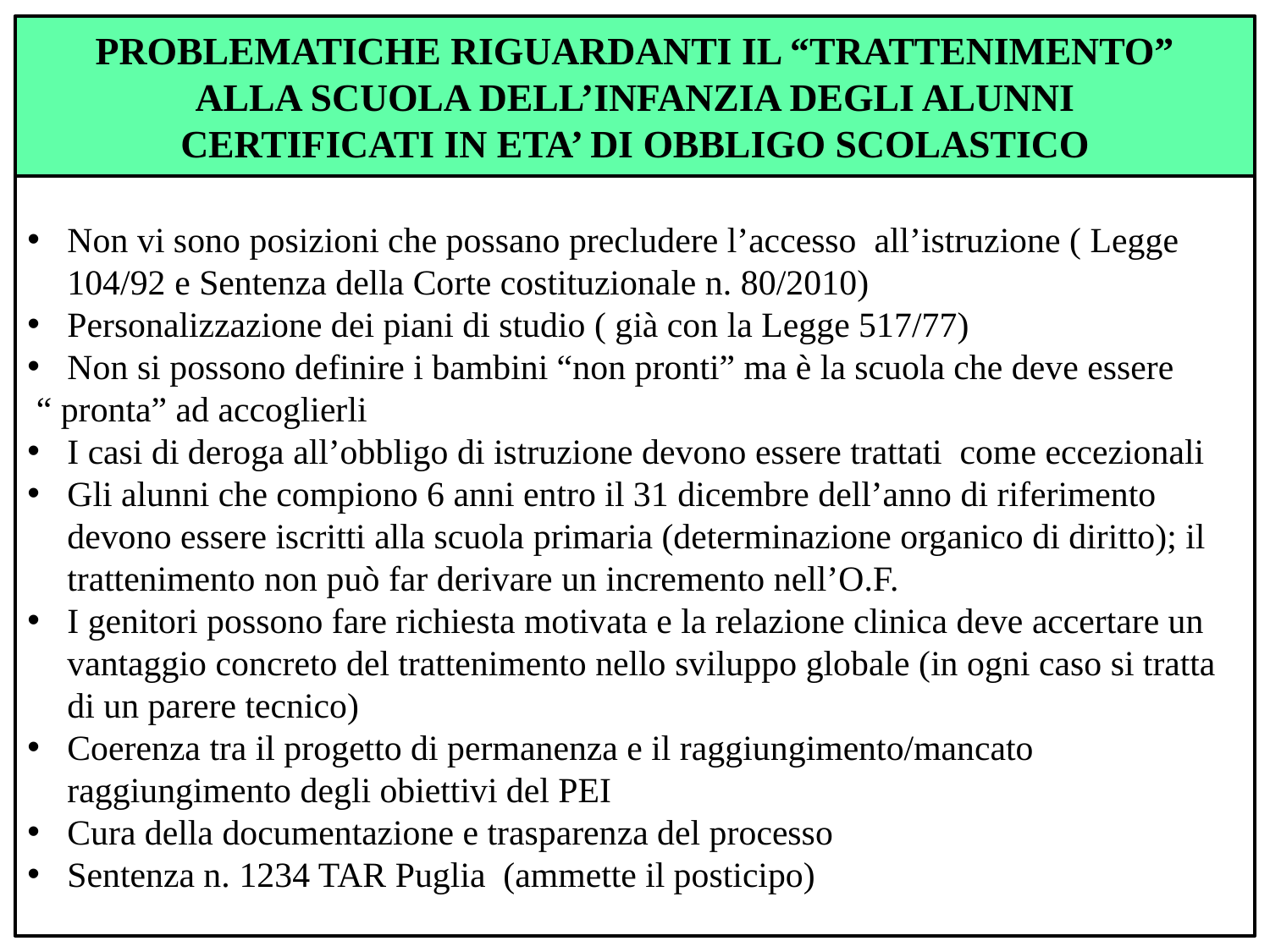

PROBLEMATICHE RIGUARDANTI IL “TRATTENIMENTO”
ALLA SCUOLA DELL’INFANZIA DEGLI ALUNNI
CERTIFICATI IN ETA’ DI OBBLIGO SCOLASTICO
Non vi sono posizioni che possano precludere l’accesso  all’istruzione ( Legge 104/92 e Sentenza della Corte costituzionale n. 80/2010)
Personalizzazione dei piani di studio ( già con la Legge 517/77)
Non si possono definire i bambini “non pronti” ma è la scuola che deve essere
 “ pronta” ad accoglierli
I casi di deroga all’obbligo di istruzione devono essere trattati  come eccezionali
Gli alunni che compiono 6 anni entro il 31 dicembre dell’anno di riferimento devono essere iscritti alla scuola primaria (determinazione organico di diritto); il trattenimento non può far derivare un incremento nell’O.F.
I genitori possono fare richiesta motivata e la relazione clinica deve accertare un vantaggio concreto del trattenimento nello sviluppo globale (in ogni caso si tratta di un parere tecnico)
Coerenza tra il progetto di permanenza e il raggiungimento/mancato raggiungimento degli obiettivi del PEI
Cura della documentazione e trasparenza del processo
Sentenza n. 1234 TAR Puglia  (ammette il posticipo)